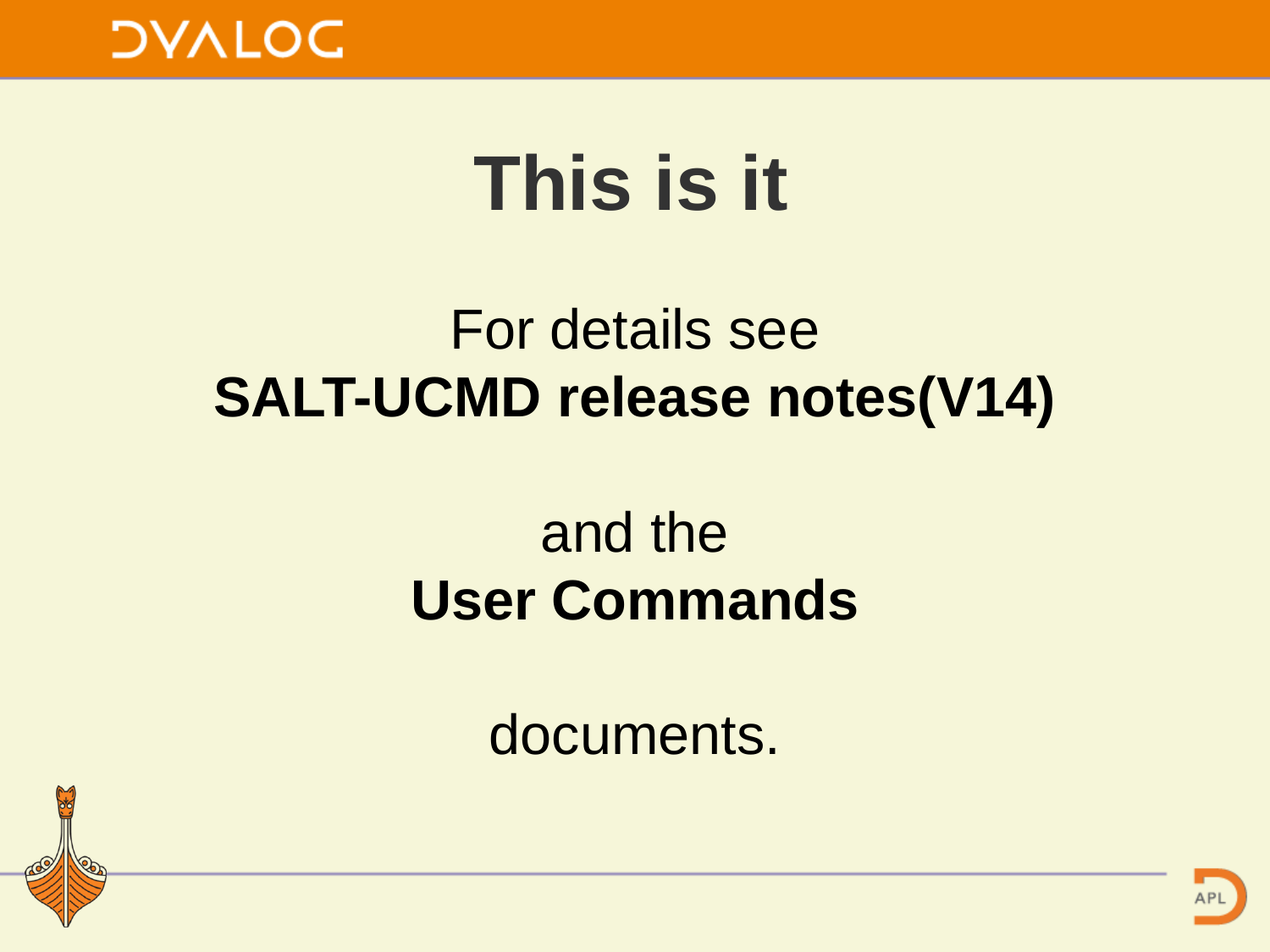

# This is it
For details see
SALT-UCMD release notes(V14)

and the
User Commands

documents.